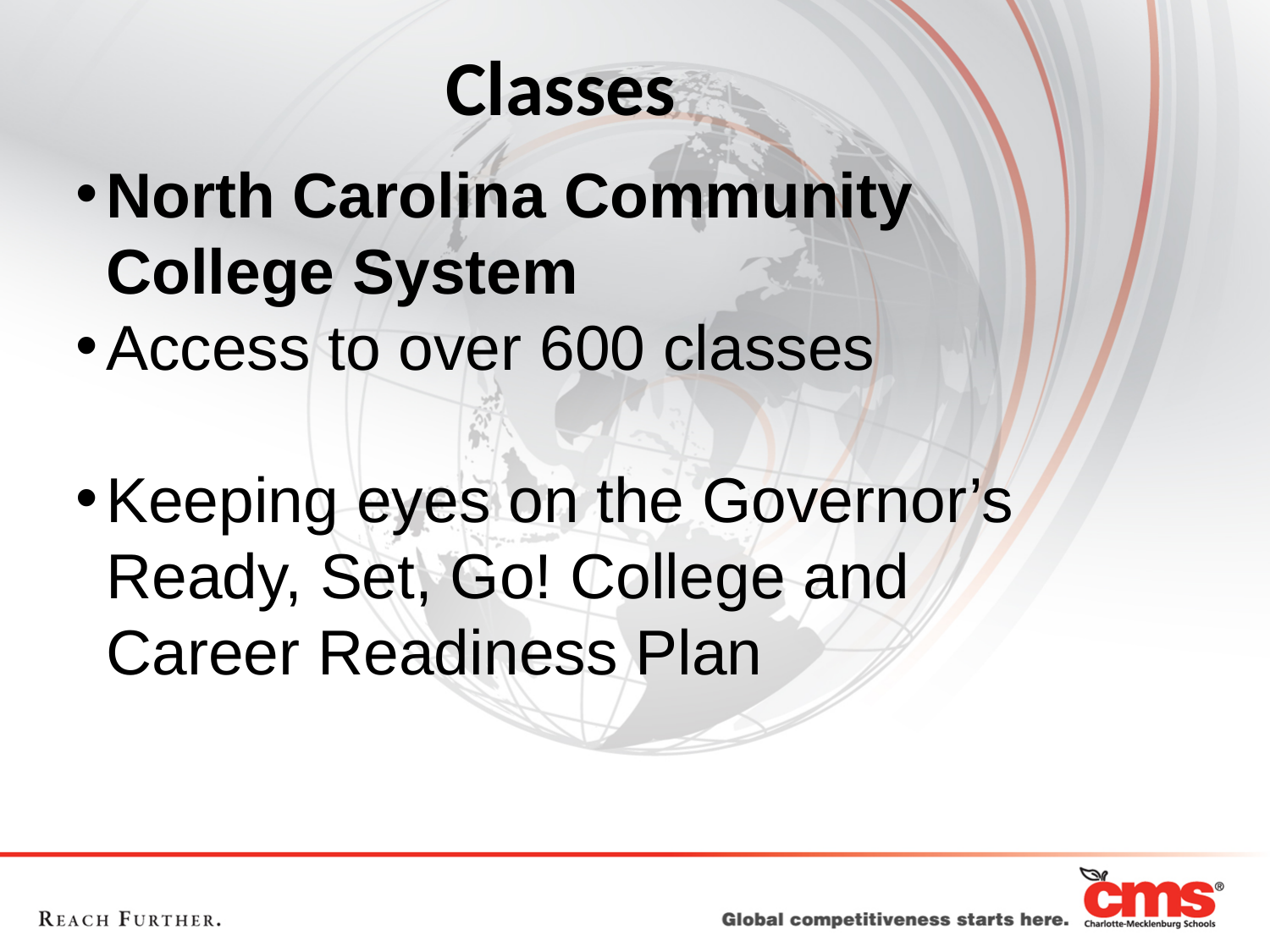

# Classes
North Carolina Community College System
Access to over 600 classes

Keeping eyes on the Governor’s Ready, Set, Go! College and Career Readiness Plan